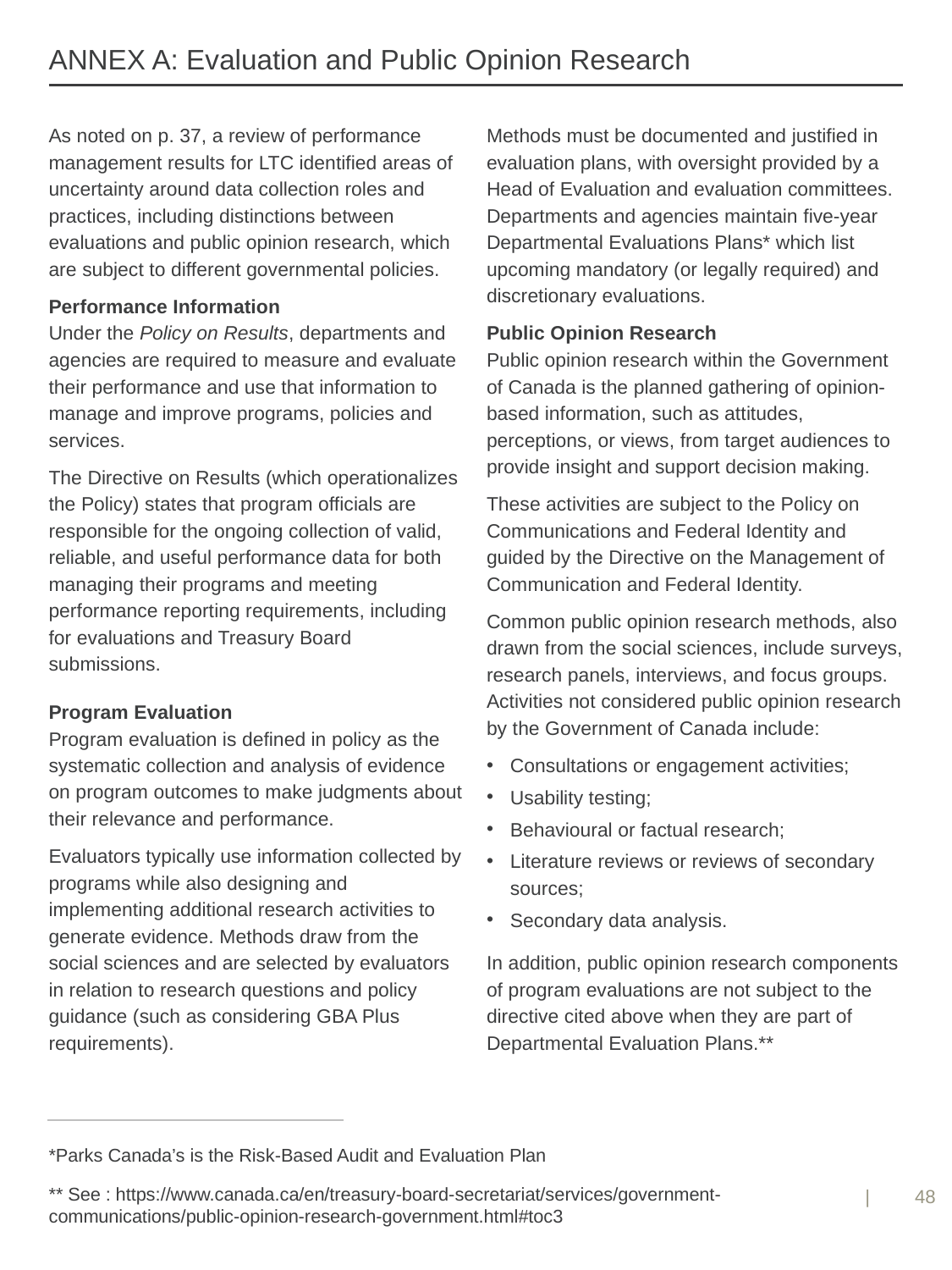

# ANNEX A: Evaluation and Public Opinion Research
As noted on p. 37, a review of performance management results for LTC identified areas of uncertainty around data collection roles and practices, including distinctions between evaluations and public opinion research, which are subject to different governmental policies.
Performance Information
Under the Policy on Results, departments and agencies are required to measure and evaluate their performance and use that information to manage and improve programs, policies and services.
The Directive on Results (which operationalizes the Policy) states that program officials are  responsible for the ongoing collection of valid, reliable, and useful performance data for both managing their programs and meeting performance reporting requirements, including for evaluations and Treasury Board submissions.
Program Evaluation
Program evaluation is defined in policy as the systematic collection and analysis of evidence on program outcomes to make judgments about their relevance and performance.
Evaluators typically use information collected by programs while also designing and implementing additional research activities to generate evidence. Methods draw from the social sciences and are selected by evaluators in relation to research questions and policy guidance (such as considering GBA Plus requirements).
Methods must be documented and justified in evaluation plans, with oversight provided by a Head of Evaluation and evaluation committees. Departments and agencies maintain five-year Departmental Evaluations Plans* which list upcoming mandatory (or legally required) and discretionary evaluations.
Public Opinion Research
Public opinion research within the Government of Canada is the planned gathering of opinion-based information, such as attitudes, perceptions, or views, from target audiences to provide insight and support decision making.
These activities are subject to the Policy on Communications and Federal Identity and guided by the Directive on the Management of Communication and Federal Identity.
Common public opinion research methods, also drawn from the social sciences, include surveys, research panels, interviews, and focus groups. Activities not considered public opinion research by the Government of Canada include:
Consultations or engagement activities;
Usability testing;
Behavioural or factual research;
Literature reviews or reviews of secondary sources;
Secondary data analysis.
In addition, public opinion research components of program evaluations are not subject to the directive cited above when they are part of Departmental Evaluation Plans.**
*Parks Canada’s is the Risk-Based Audit and Evaluation Plan
** See : https://www.canada.ca/en/treasury-board-secretariat/services/government-communications/public-opinion-research-government.html#toc3